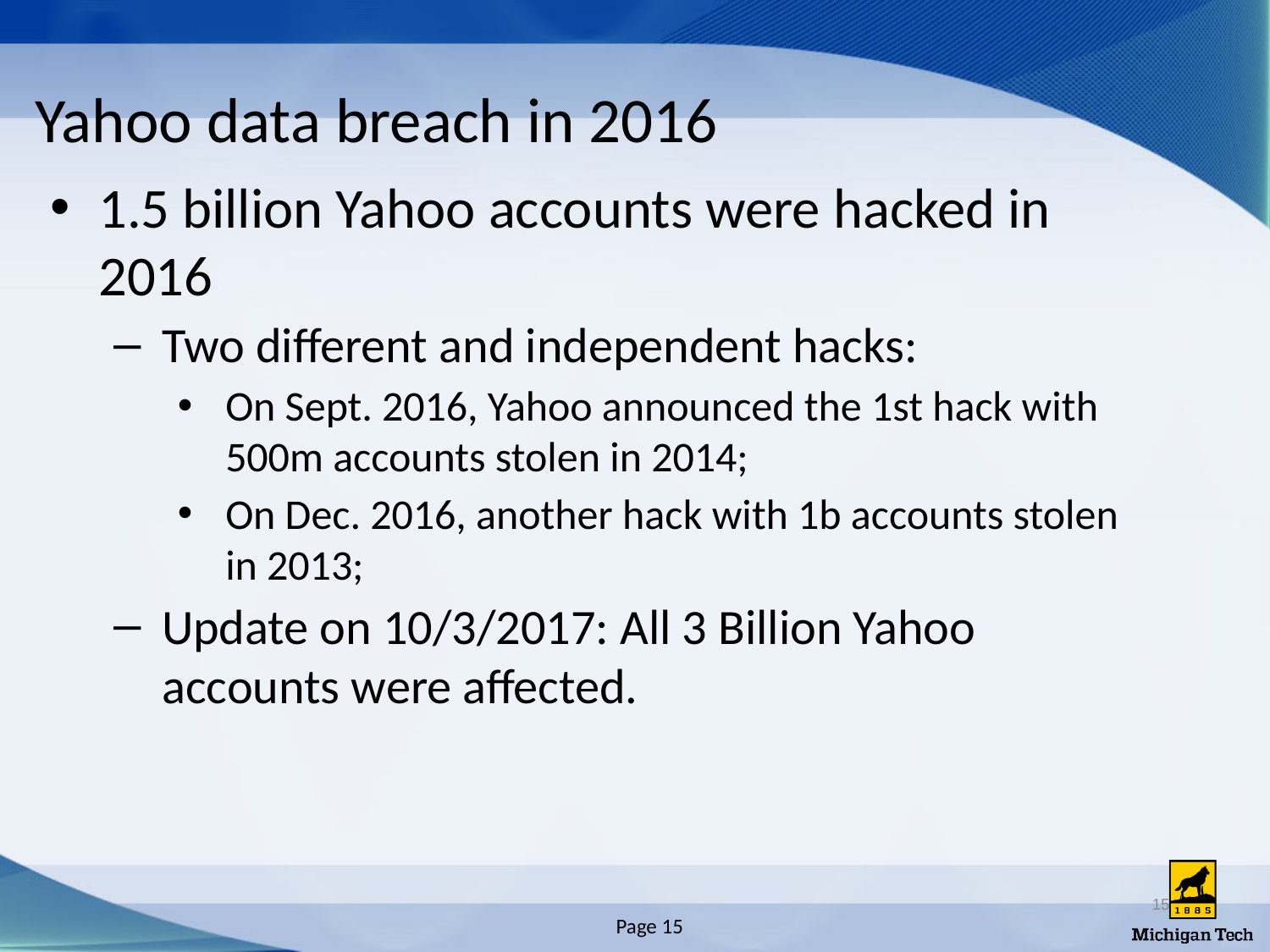

# Yahoo data breach in 2016
1.5 billion Yahoo accounts were hacked in 2016
Two different and independent hacks:
On Sept. 2016, Yahoo announced the 1st hack with 500m accounts stolen in 2014;
On Dec. 2016, another hack with 1b accounts stolen in 2013;
Update on 10/3/2017: All 3 Billion Yahoo accounts were affected.

15